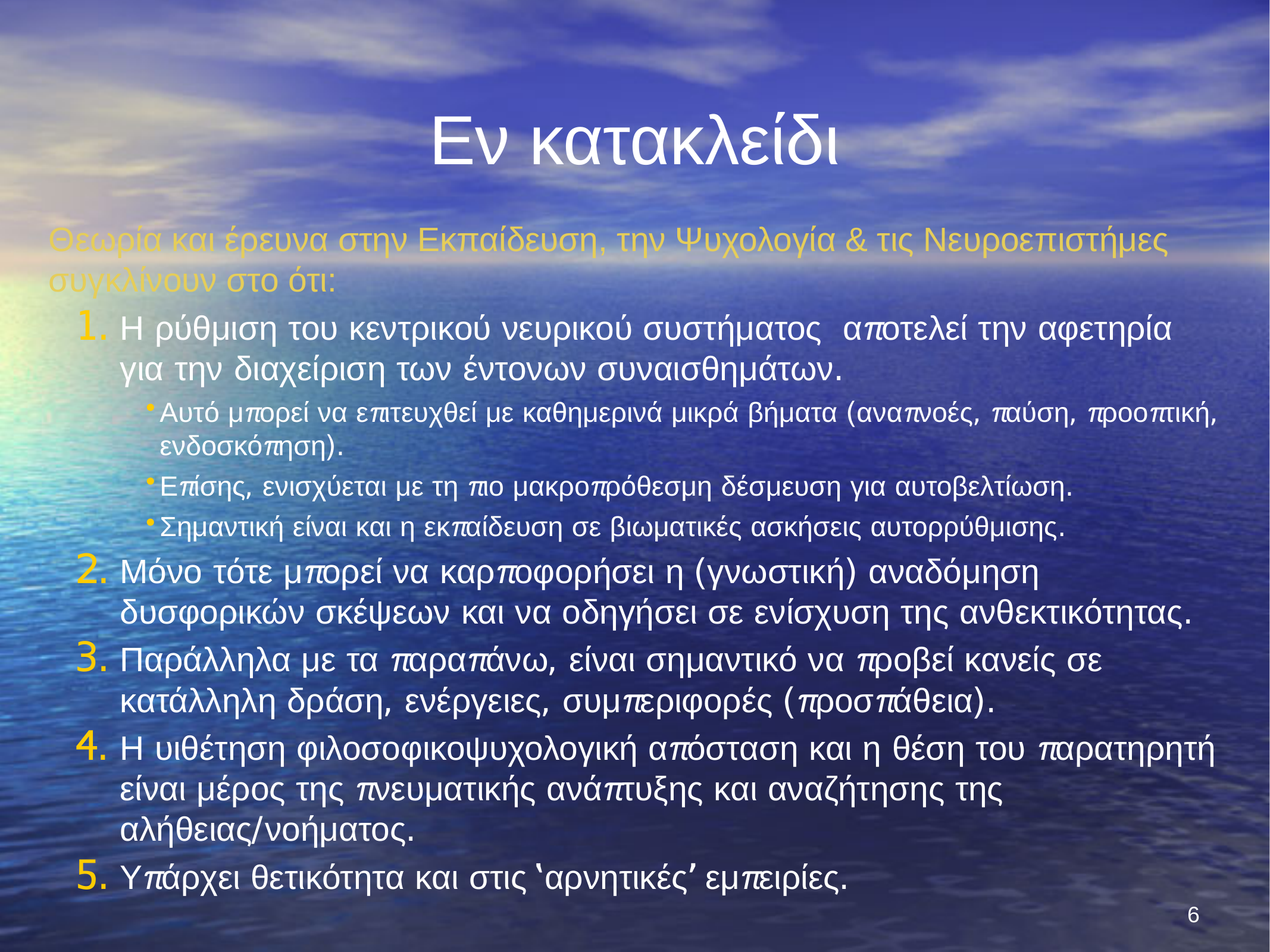

Εν κατακλείδι
Θεωρία και έρευνα στην Εκπαίδευση, την Ψυχολογία & τις Νευροεπιστήμες συγκλίνουν στο ότι:
Η ρύθμιση του κεντρικού νευρικού συστήματος  αποτελεί την αφετηρία για την διαχείριση των έντονων συναισθημάτων.
Αυτό μπορεί να επιτευχθεί με καθημερινά μικρά βήματα (αναπνοές, παύση, προοπτική, ενδοσκόπηση).
Επίσης, ενισχύεται με τη πιο μακροπρόθεσμη δέσμευση για αυτοβελτίωση.
Σημαντική είναι και η εκπαίδευση σε βιωματικές ασκήσεις αυτορρύθμισης.
Μόνο τότε μπορεί να καρποφορήσει η (γνωστική) αναδόμηση δυσφορικών σκέψεων και να οδηγήσει σε ενίσχυση της ανθεκτικότητας.
Παράλληλα με τα παραπάνω, είναι σημαντικό να προβεί κανείς σε κατάλληλη δράση, ενέργειες, συμπεριφορές (προσπάθεια).
Η υιθέτηση φιλοσοφικοψυχολογική απόσταση και η θέση του παρατηρητή είναι μέρος της πνευματικής ανάπτυξης και αναζήτησης της αλήθειας/νοήματος.
Υπάρχει θετικότητα και στις ‘αρνητικές’ εμπειρίες.
6